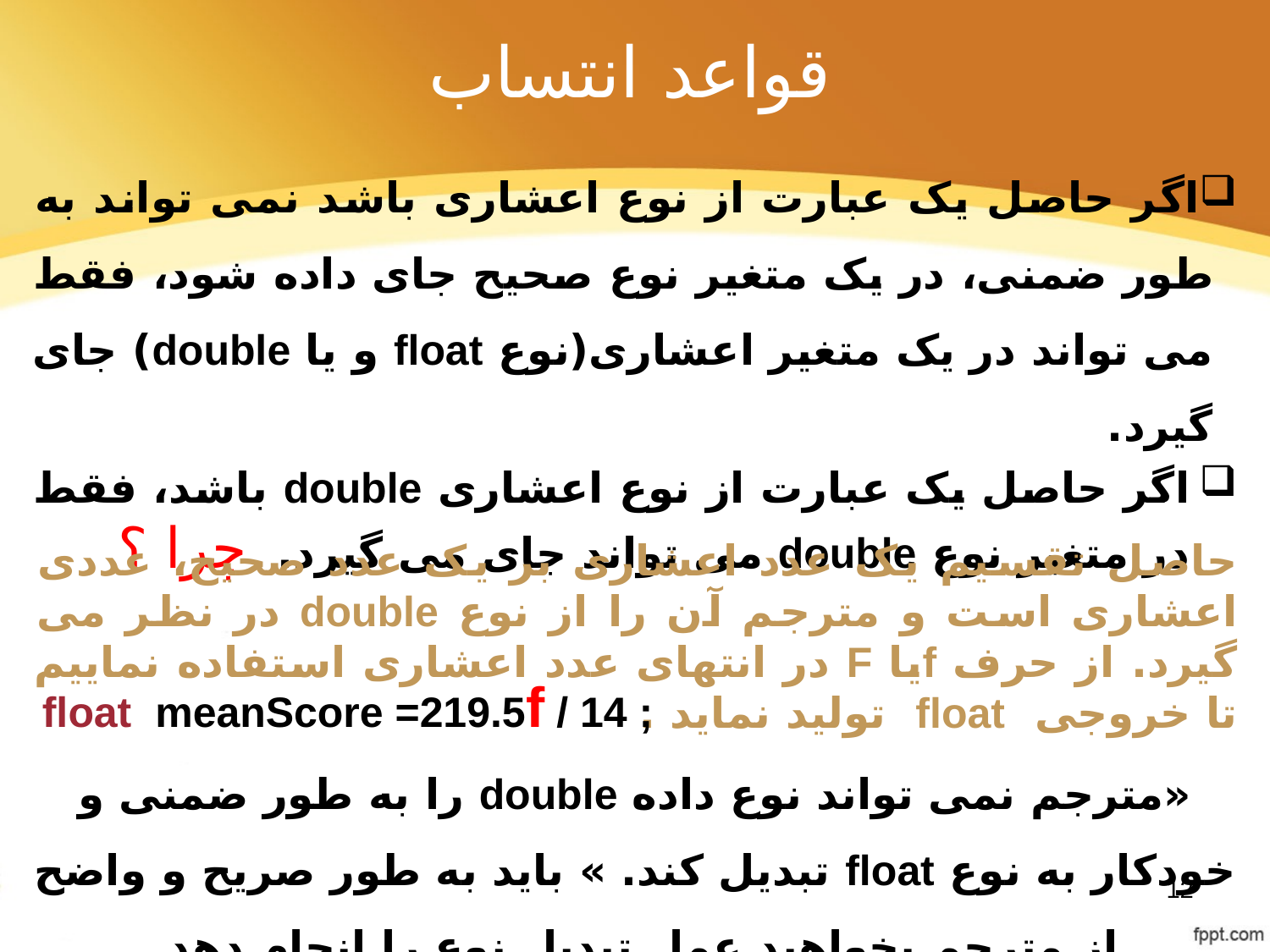

# قواعد انتساب
اگر حاصل یک عبارت از نوع اعشاری باشد نمی تواند به طور ضمنی، در یک متغیر نوع صحیح جای داده شود، فقط می تواند در یک متغیر اعشاری(نوع float و یا double) جای گیرد.
اگر حاصل یک عبارت از نوع اعشاری double باشد، فقط در متغیر نوع double می تواند جای می گیرد.  چرا ؟
حاصل تقسیم یک عدد اعشاری بر یک عدد صحیح، عددی اعشاری است و مترجم آن را از نوع double در نظر می گیرد. از حرف fیا F در انتهای عدد اعشاری استفاده نماییم تا خروجی  float  تولید نماید .
float  meanScore =219.5f / 14 ;
«مترجم نمی تواند نوع داده double را به طور ضمنی و خودکار به نوع float تبدیل کند. » باید به طور صریح و واضح از مترجم بخواهید عمل تبدیل نوع را انجام دهد.
12